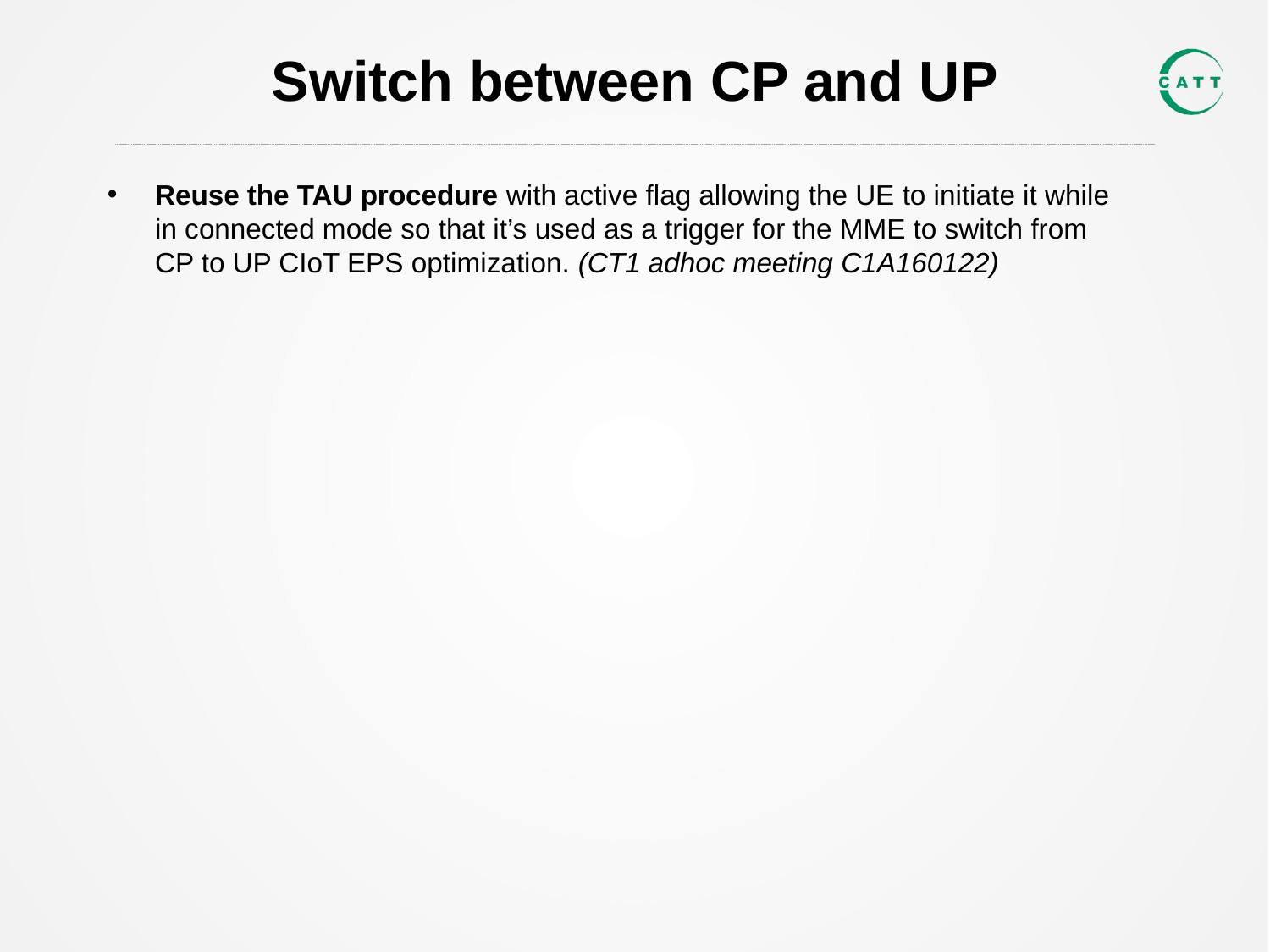

# Switch between CP and UP
Reuse the TAU procedure with active flag allowing the UE to initiate it while in connected mode so that it’s used as a trigger for the MME to switch from CP to UP CIoT EPS optimization. (CT1 adhoc meeting C1A160122)